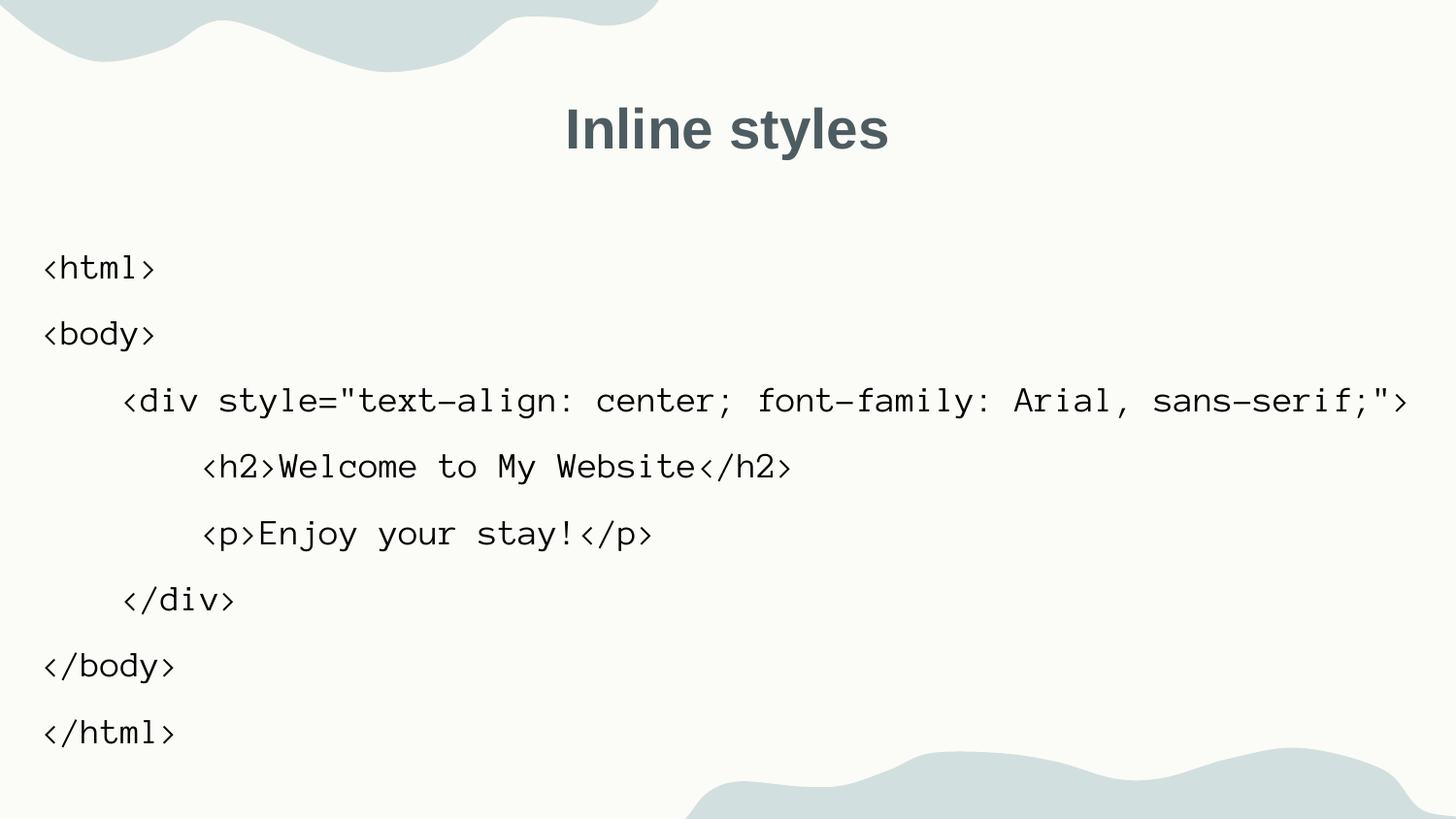

# Inline styles
<html>
<body>
    <div style="text-align: center; font-family: Arial, sans-serif;">
        <h2>Welcome to My Website</h2>
        <p>Enjoy your stay!</p>
    </div>
</body>
</html>